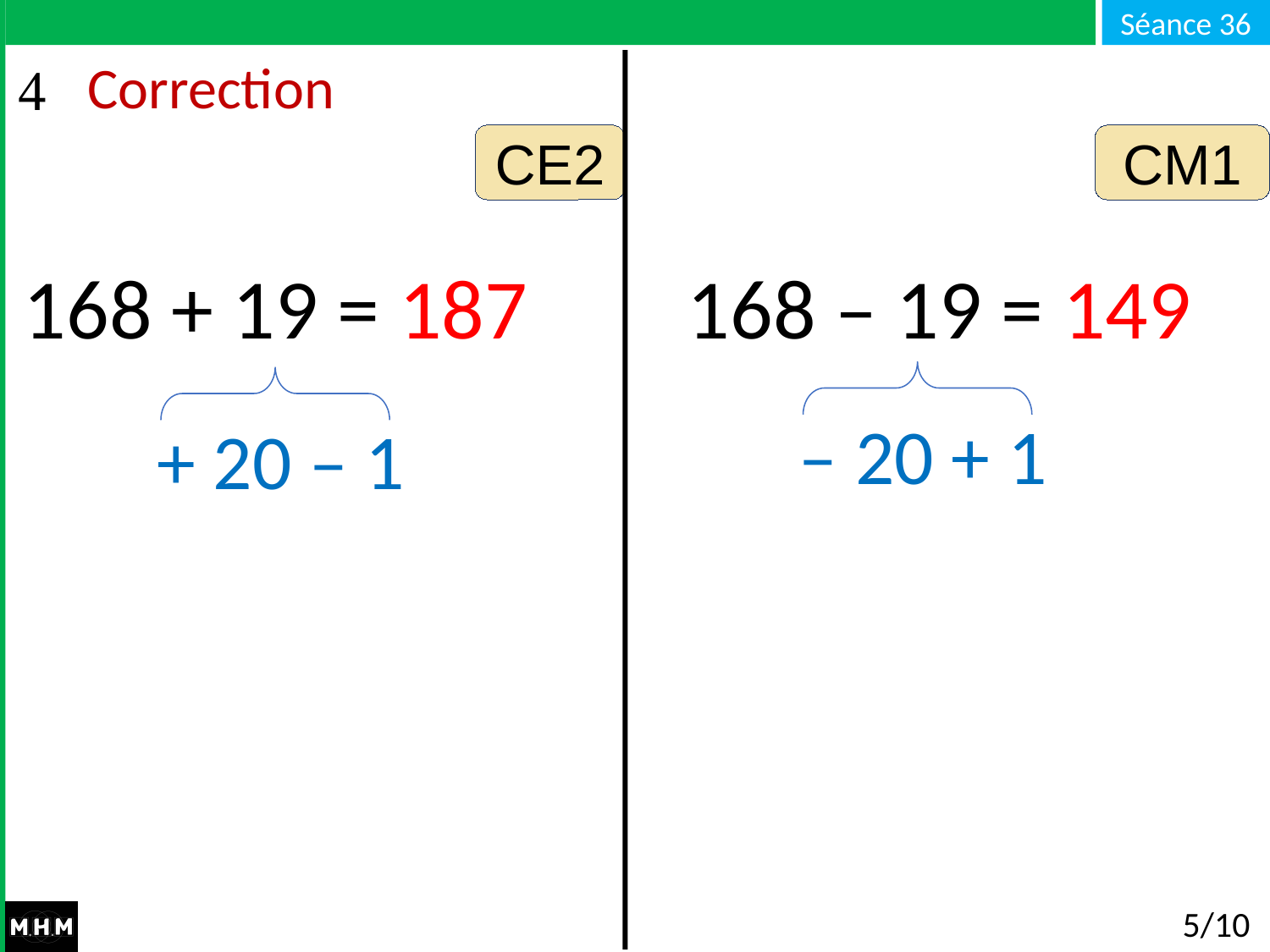

Correction
CE2
CM1
168 + 19 = 187
168 – 19 = 149

– 20 + 1
+ 20 – 1
# 5/10